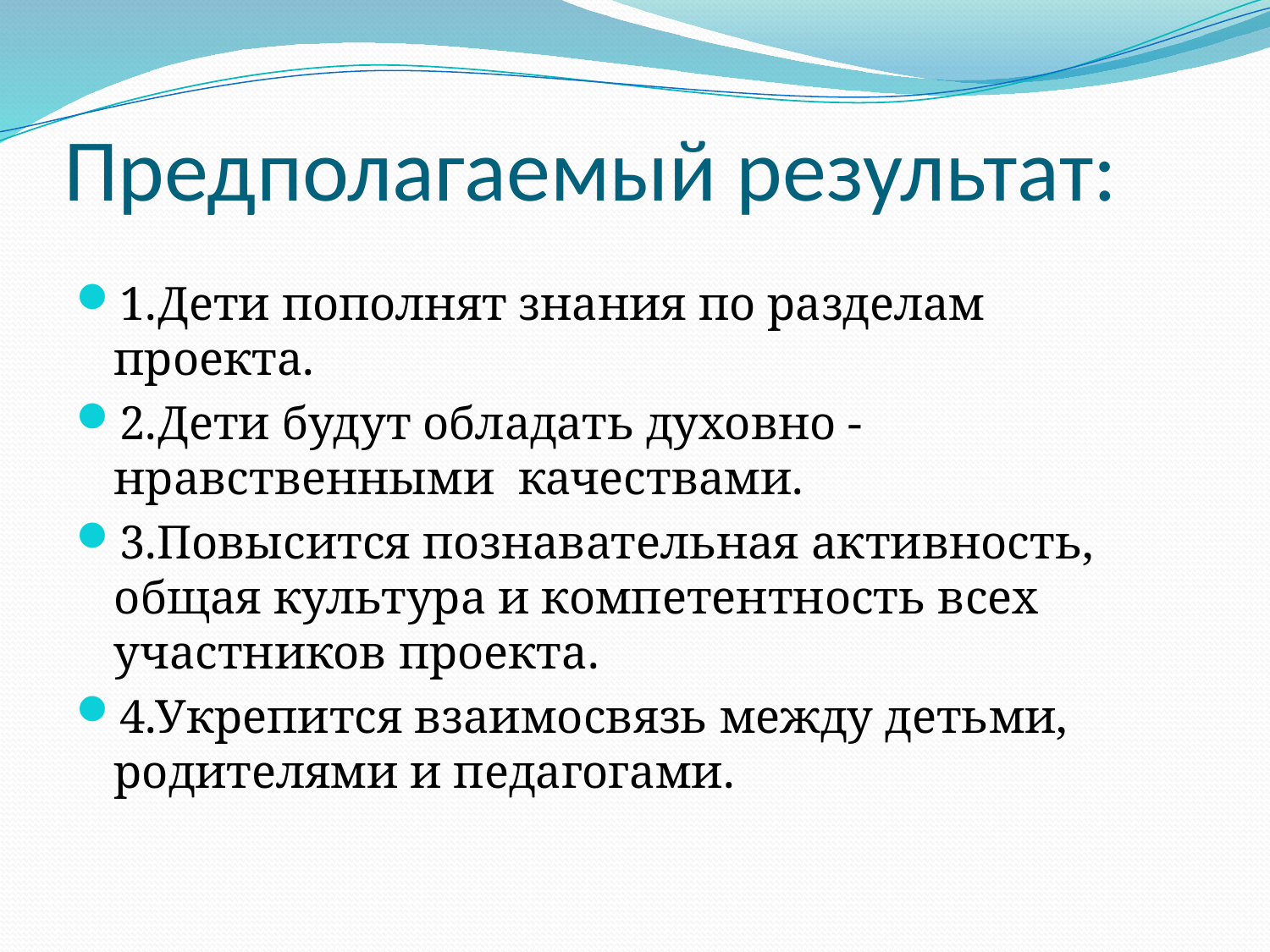

# Предполагаемый результат:
1.Дети пополнят знания по разделам проекта.
2.Дети будут обладать духовно - нравственными  качествами.
3.Повысится познавательная активность, общая культура и компетентность всех участников проекта.
4.Укрепится взаимосвязь между детьми, родителями и педагогами.